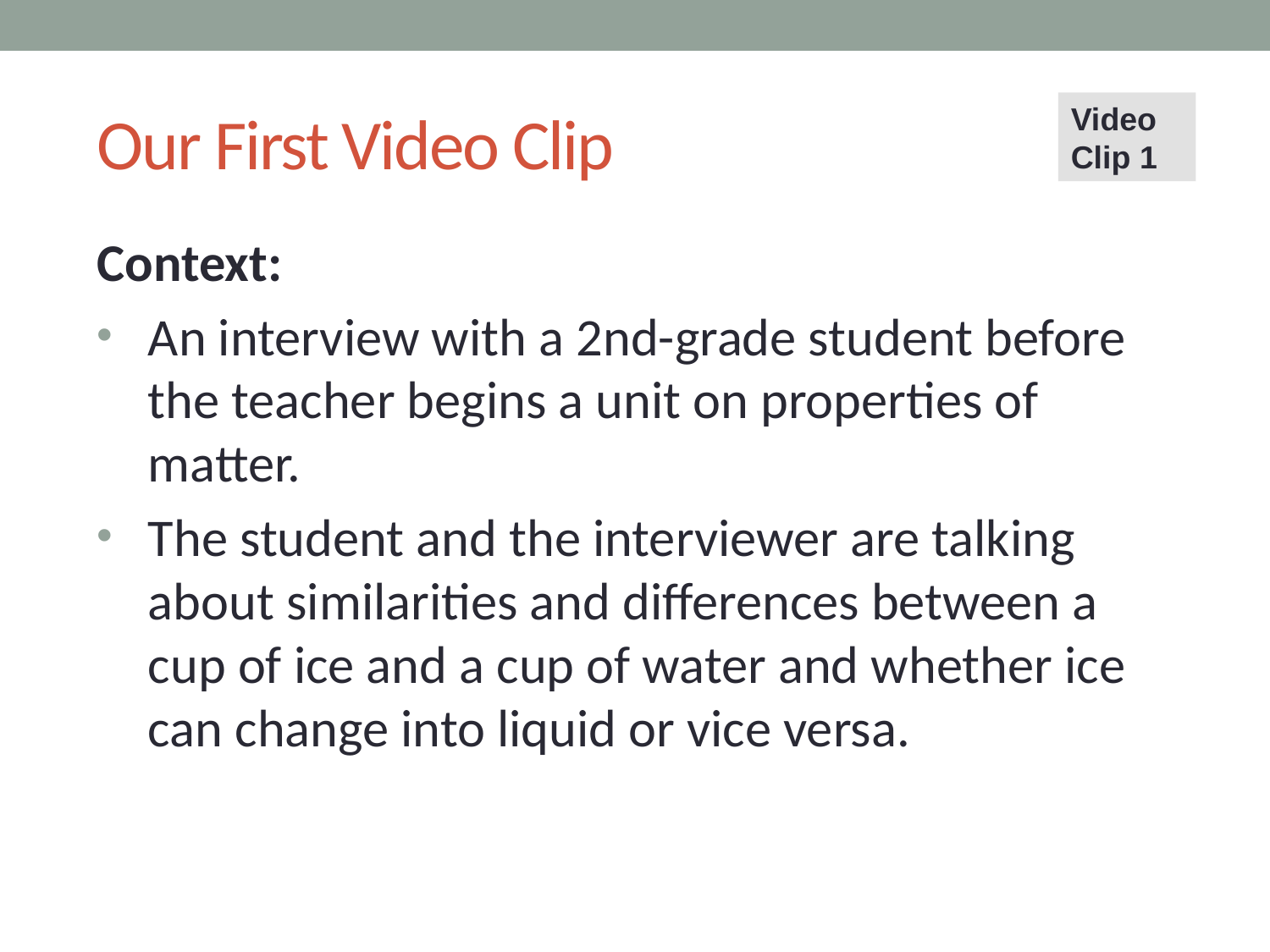

# Our First Video Clip
Video Clip 1
Context:
An interview with a 2nd-grade student before the teacher begins a unit on properties of matter.
The student and the interviewer are talking about similarities and differences between a cup of ice and a cup of water and whether ice can change into liquid or vice versa.